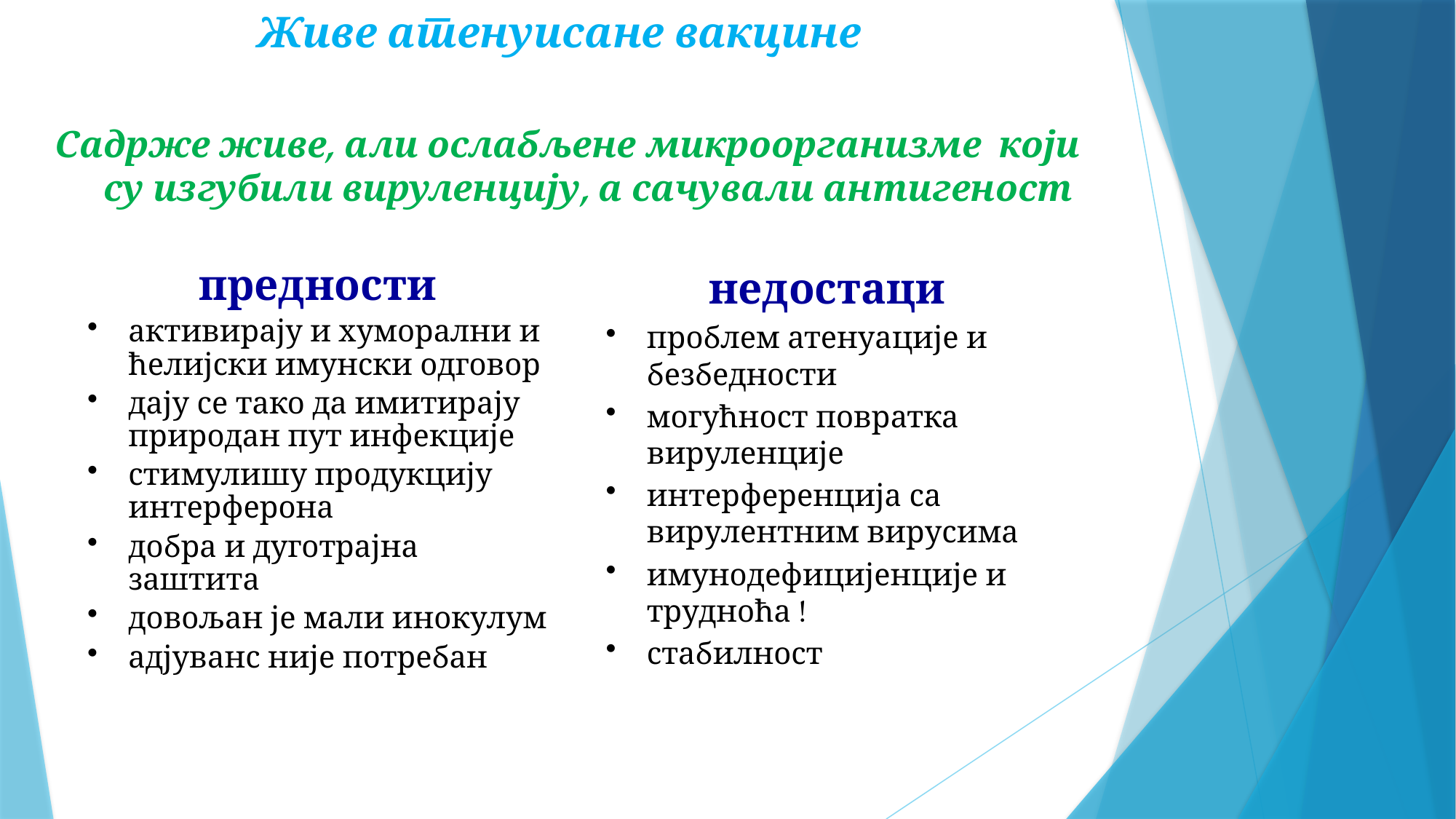

Живе атенуисане вакцине
Садрже живе, али ослабљене микроорганизме  који су изгубили вируленцију, а сачували антигеност
недостаци
проблем атенуације и безбедности
могућност повратка вируленције
интерференција са вирулентним вирусима
имунодефицијенције и трудноћа !
стабилност
предности
активирају и хуморални и ћелијски имунски одговор
дају се тако да имитирају природан пут инфекције
стимулишу продукцију интерферона
добра и дуготрајна заштита
довољан је мали инокулум
адјуванс није потребан